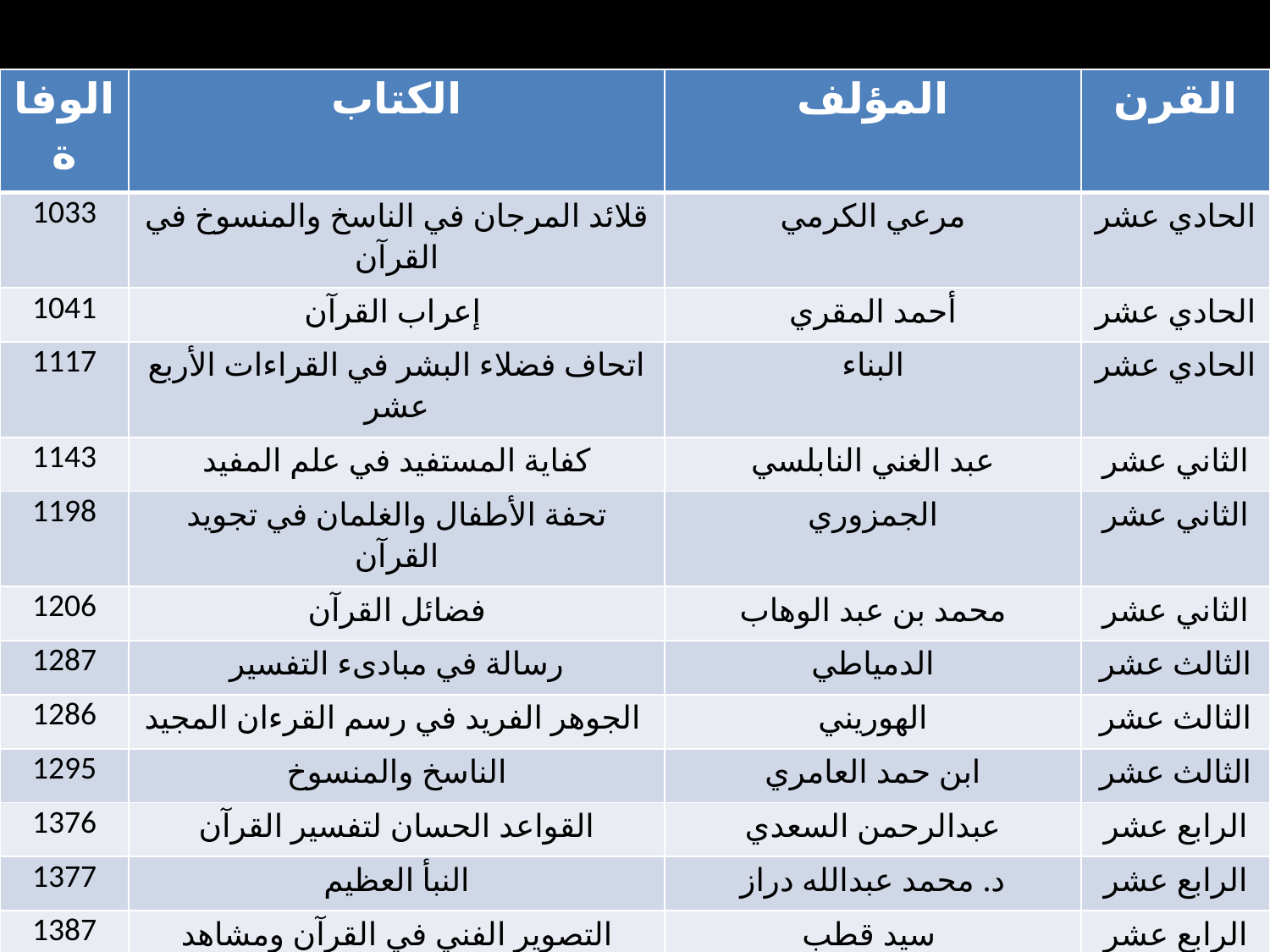

#
| الوفاة | الكتاب | المؤلف | القرن |
| --- | --- | --- | --- |
| 1033 | قلائد المرجان في الناسخ والمنسوخ في القرآن | مرعي الكرمي | الحادي عشر |
| 1041 | إعراب القرآن | أحمد المقري | الحادي عشر |
| 1117 | اتحاف فضلاء البشر في القراءات الأربع عشر | البناء | الحادي عشر |
| 1143 | كفاية المستفيد في علم المفيد | عبد الغني النابلسي | الثاني عشر |
| 1198 | تحفة الأطفال والغلمان في تجويد القرآن | الجمزوري | الثاني عشر |
| 1206 | فضائل القرآن | محمد بن عبد الوهاب | الثاني عشر |
| 1287 | رسالة في مبادىء التفسير | الدمياطي | الثالث عشر |
| 1286 | الجوهر الفريد في رسم القرءان المجيد | الهوريني | الثالث عشر |
| 1295 | الناسخ والمنسوخ | ابن حمد العامري | الثالث عشر |
| 1376 | القواعد الحسان لتفسير القرآن | عبدالرحمن السعدي | الرابع عشر |
| 1377 | النبأ العظيم | د. محمد عبدالله دراز | الرابع عشر |
| 1387 | التصوير الفني في القرآن ومشاهد القيامة في القرآن | سيد قطب | الرابع عشر |
| 1397 | التفسير والمفسرون | محمد حسين الذهبي | الرابع عشر |
| ـــــــــ | رسم المصحف | د.غانم الحمد | الخامس عشر |
| ـــــــــ | اتجاهات التفسير بالقرن الرابع عشر | د.فهد الرومي | الخامس عشر |